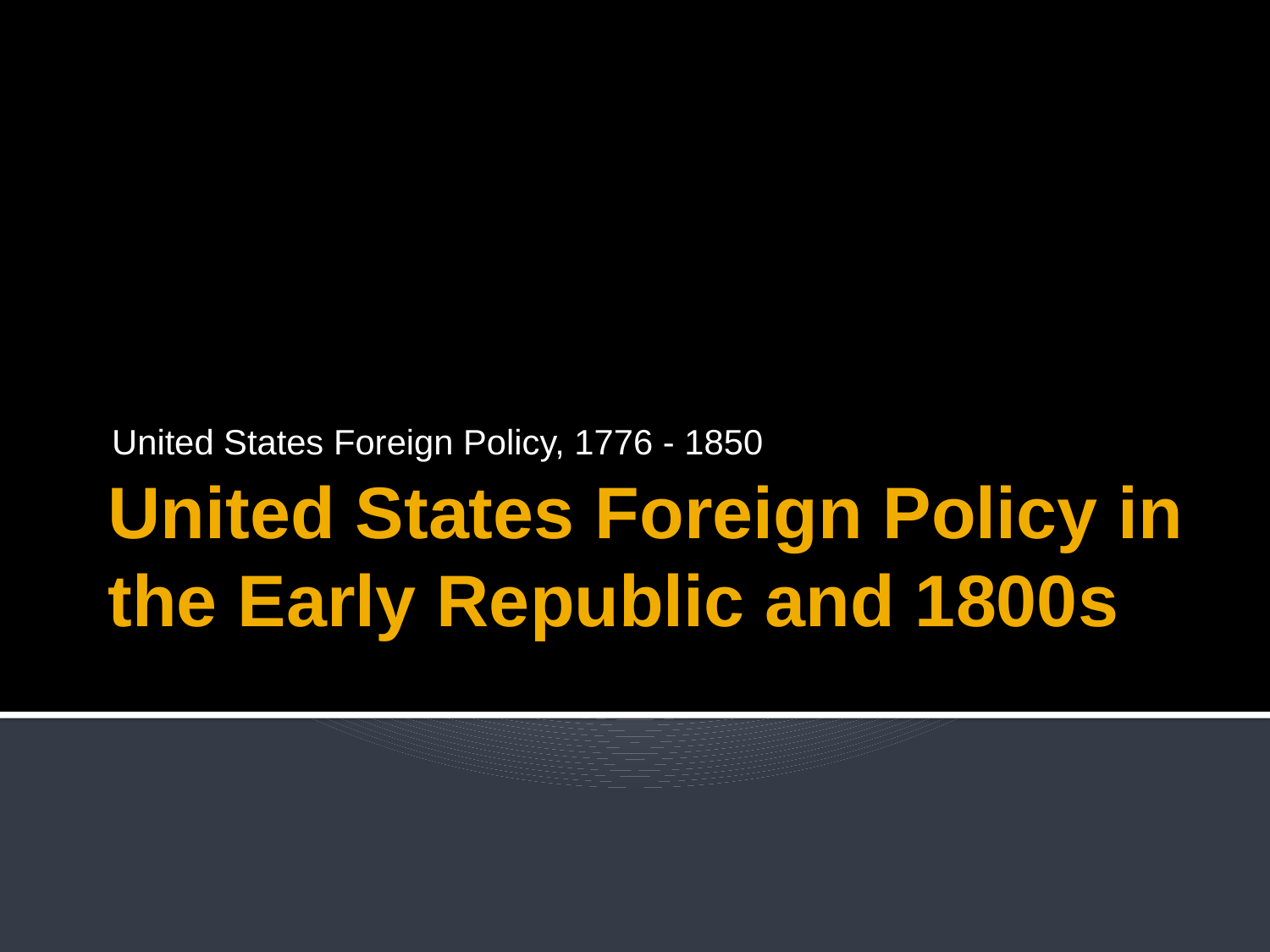

United States Foreign Policy, 1776 - 1850
# United States Foreign Policy in the Early Republic and 1800s